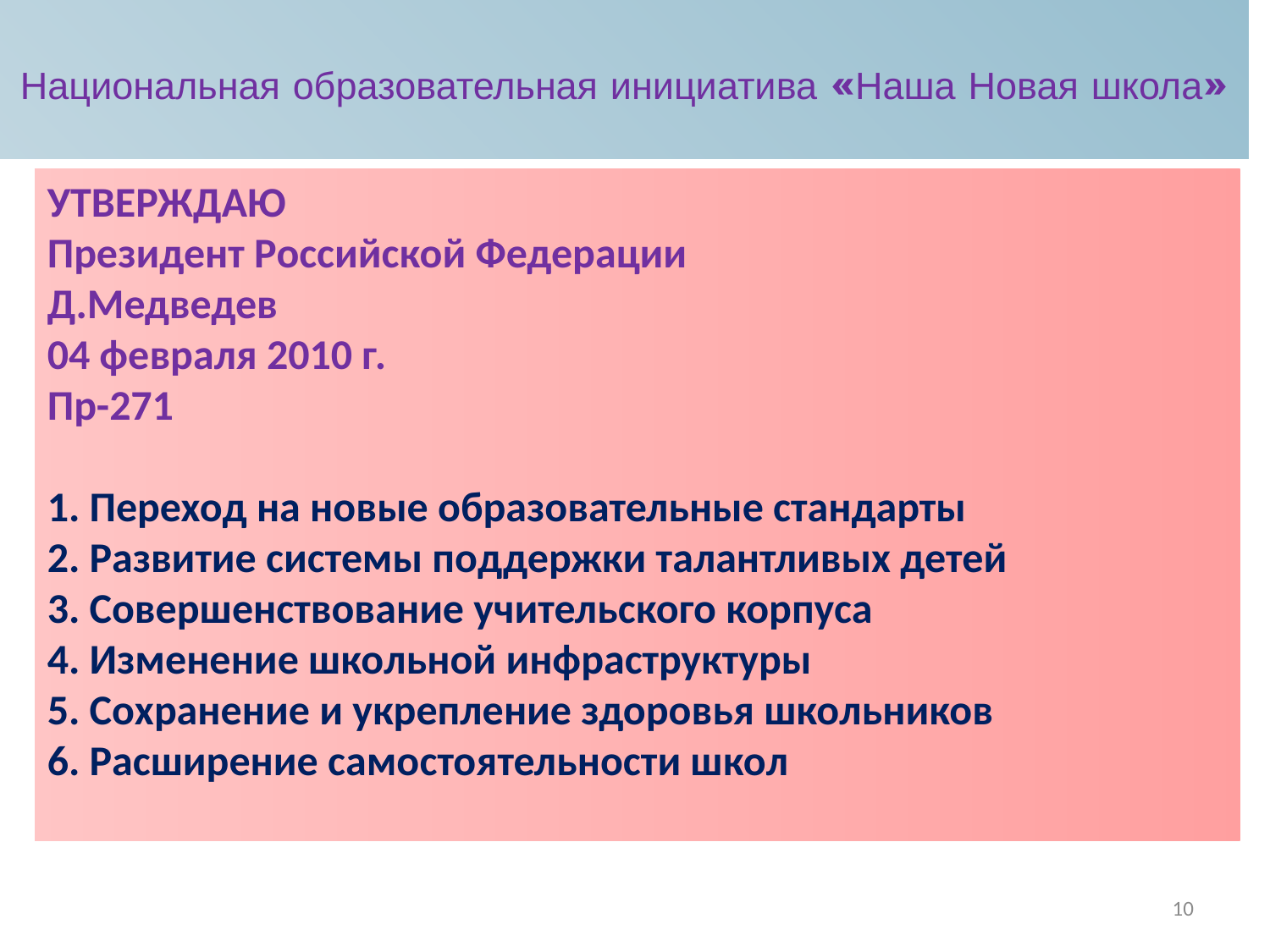

# Национальная образовательная инициатива «Наша Новая школа»
УТВЕРЖДАЮ
Президент Российской Федерации
Д.Медведев
04 февраля 2010 г.
Пр-271

1. Переход на новые образовательные стандарты
2. Развитие системы поддержки талантливых детей
3. Совершенствование учительского корпуса
4. Изменение школьной инфраструктуры
5. Сохранение и укрепление здоровья школьников
6. Расширение самостоятельности школ
10